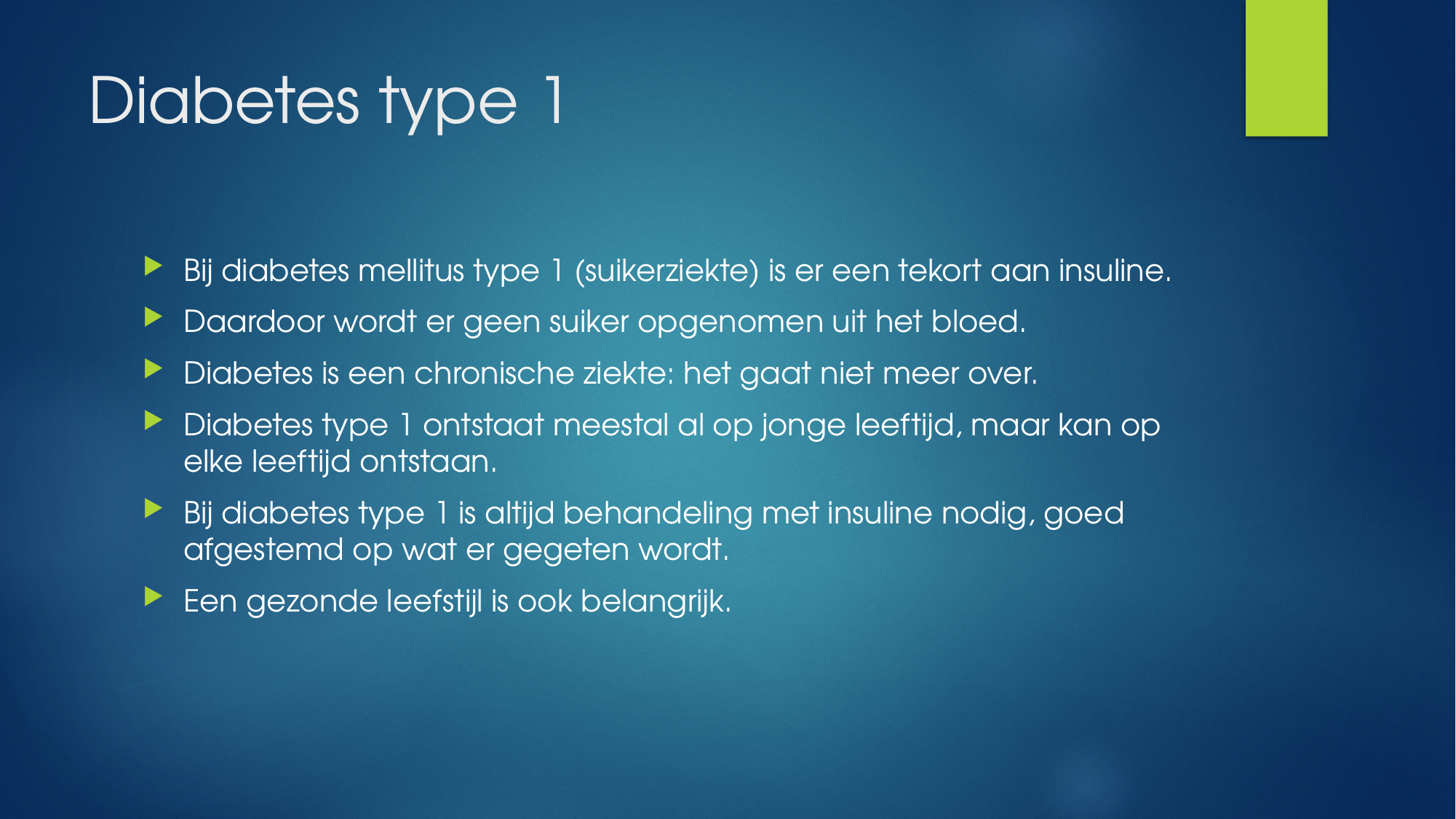

# Diabetes type 1
Bij diabetes mellitus type 1 (suikerziekte) is er een tekort aan insuline.
Daardoor wordt er geen suiker opgenomen uit het bloed.
Diabetes is een chronische ziekte: het gaat niet meer over.
Diabetes type 1 ontstaat meestal al op jonge leeftijd, maar kan op elke leeftijd ontstaan.
Bij diabetes type 1 is altijd behandeling met insuline nodig, goed afgestemd op wat er gegeten wordt.
Een gezonde leefstijl is ook belangrijk.